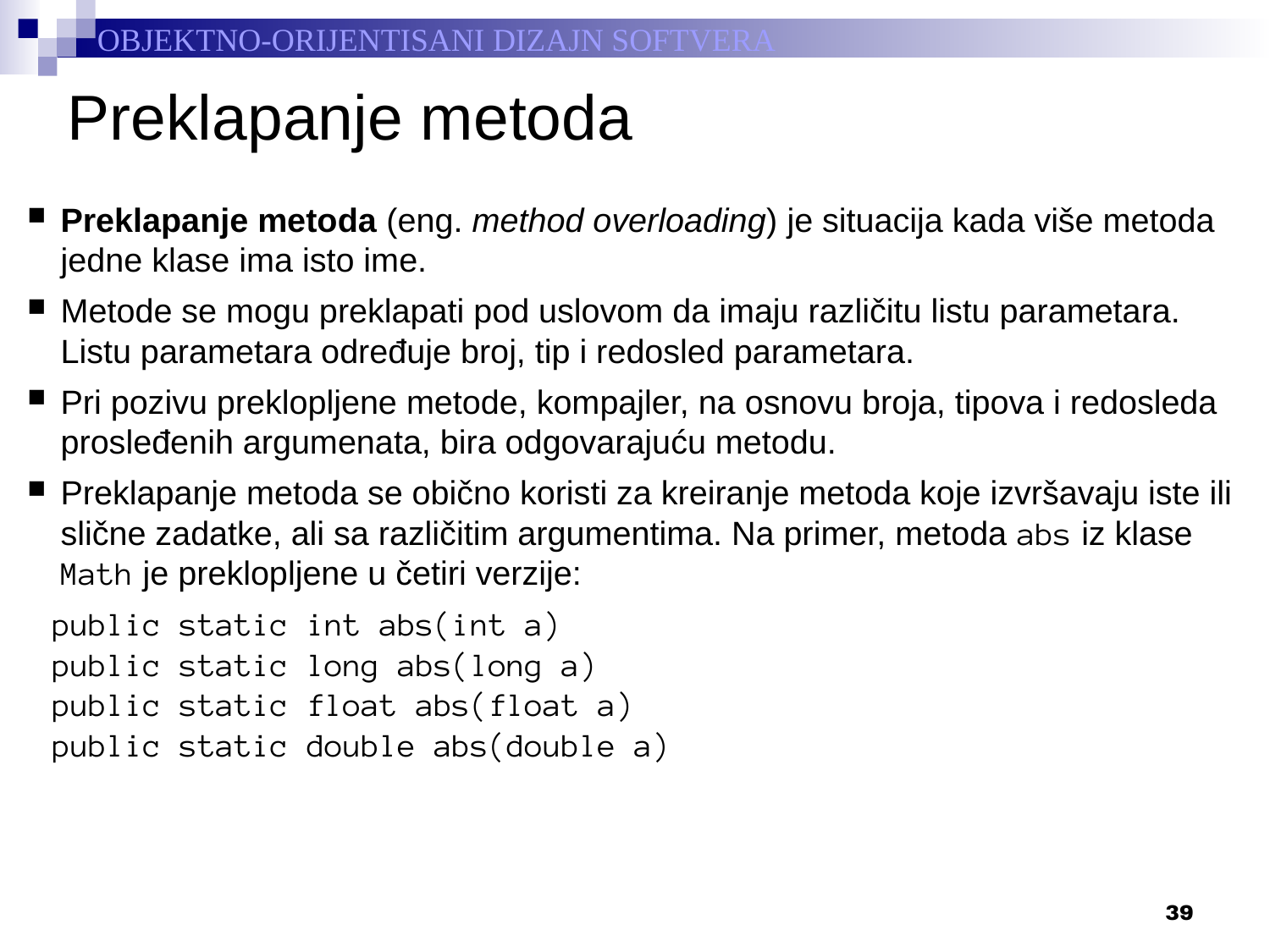

# Preklapanje metoda
Preklapanje metoda (eng. method overloading) je situacija kada više metoda jedne klase ima isto ime.
Metode se mogu preklapati pod uslovom da imaju različitu listu parametara. Listu parametara određuje broj, tip i redosled parametara.
Pri pozivu preklopljene metode, kompajler, na osnovu broja, tipova i redosleda prosleđenih argumenata, bira odgovarajuću metodu.
Preklapanje metoda se obično koristi za kreiranje metoda koje izvršavaju iste ili slične zadatke, ali sa različitim argumentima. Na primer, metoda abs iz klase Math je preklopljene u četiri verzije:
public static int abs(int a)
public static long abs(long a)
public static float abs(float a)
public static double abs(double a)
39